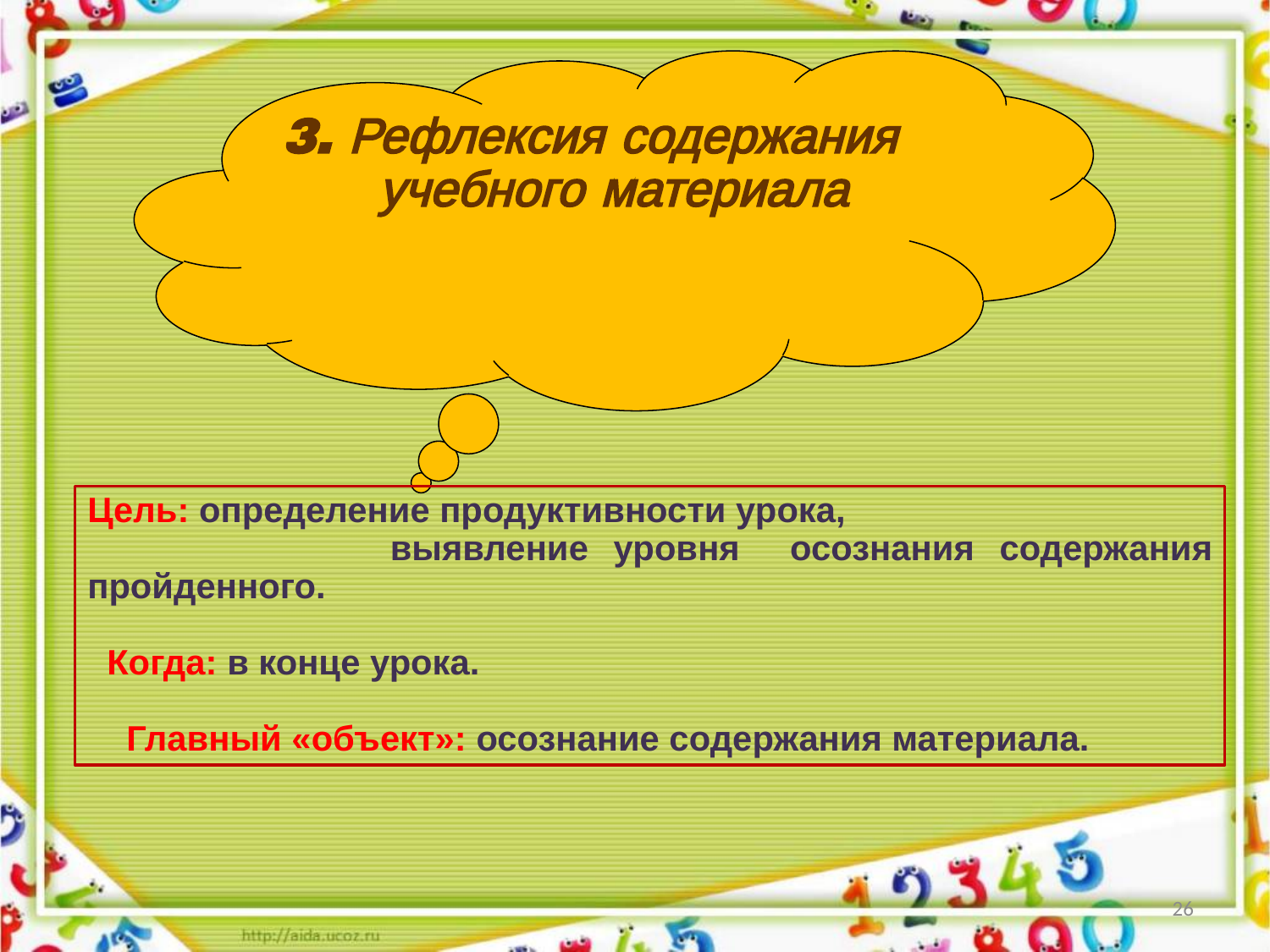

3. Рефлексия содержания учебного материала
Цель: определение продуктивности урока,
            выявление уровня  осознания содержания пройденного.

  Когда: в конце урока.

    Главный «объект»: осознание содержания материала.
26